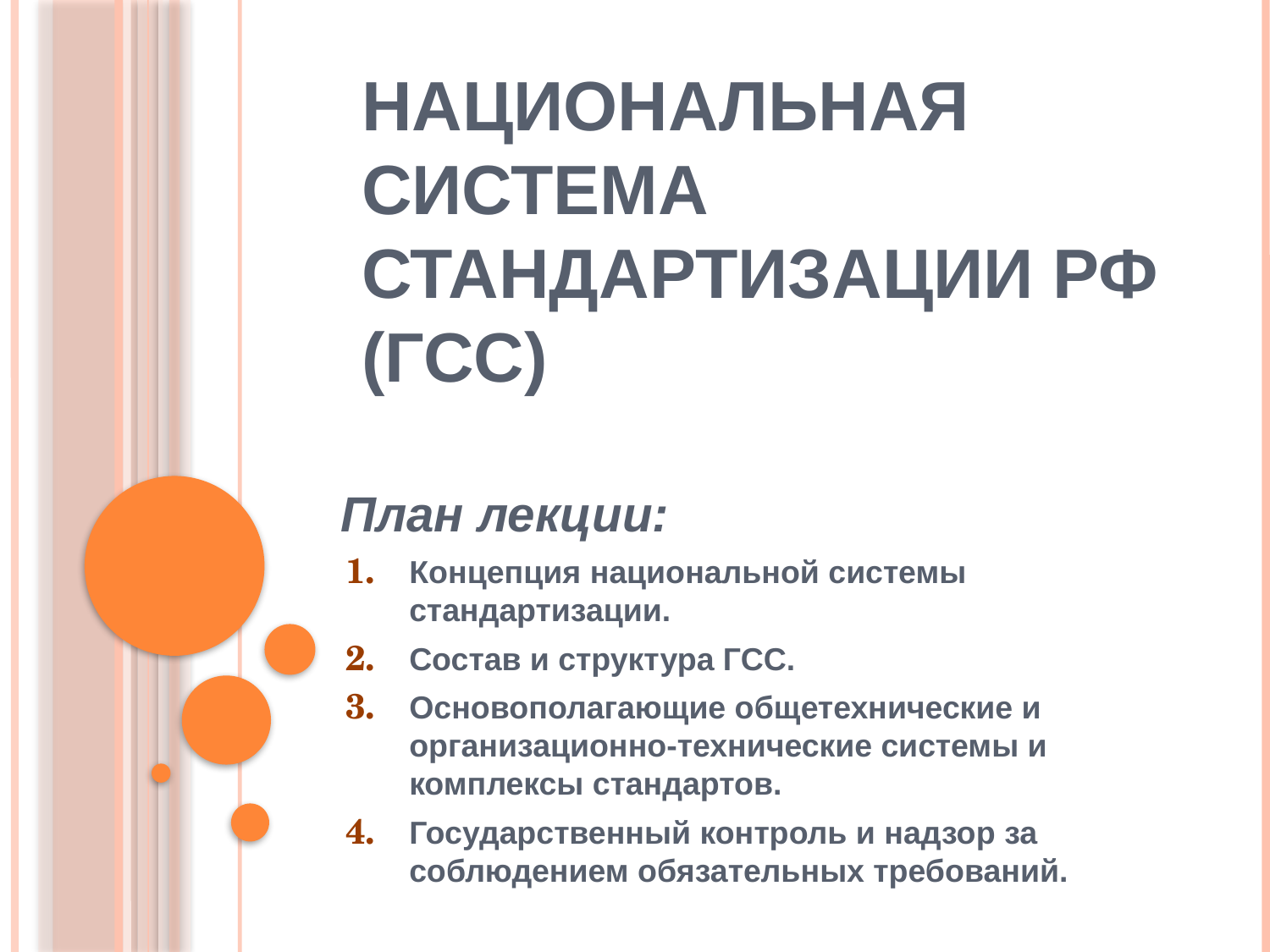

# Национальная система стандартизации РФ (ГСС)
План лекции:
Концепция национальной системы стандартизации.
Состав и структура ГСС.
Основополагающие общетехнические и организационно-технические системы и комплексы стандартов.
Государственный контроль и надзор за соблюдением обязательных требований.